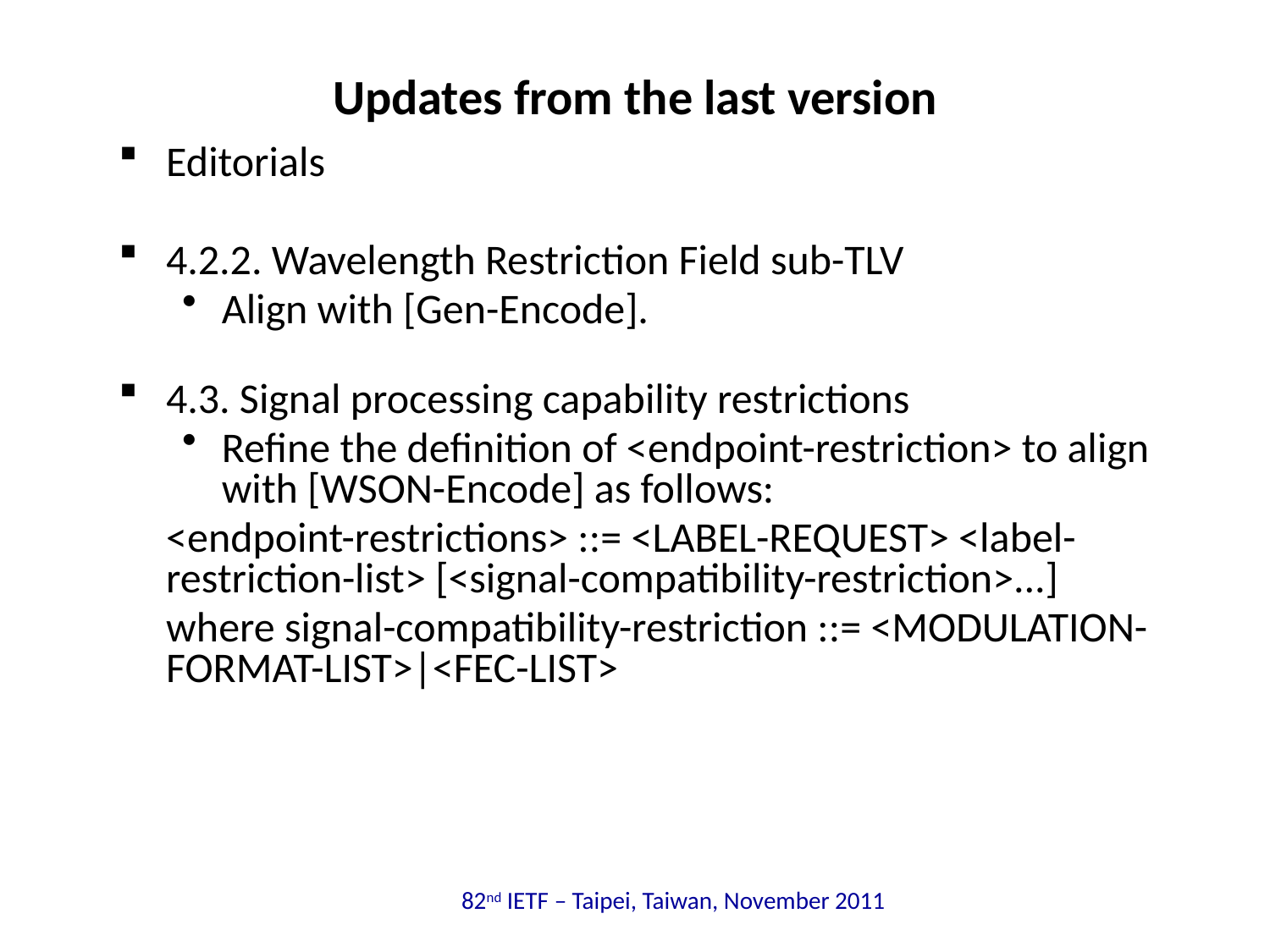

# Updates from the last version
Editorials

4.2.2. Wavelength Restriction Field sub-TLV
Align with [Gen-Encode].

4.3. Signal processing capability restrictions
Refine the definition of <endpoint-restriction> to align with [WSON-Encode] as follows:
	<endpoint-restrictions> ::= <LABEL-REQUEST> <label-restriction-list> [<signal-compatibility-restriction>...]
	where signal-compatibility-restriction ::= <MODULATION-FORMAT-LIST>|<FEC-LIST>